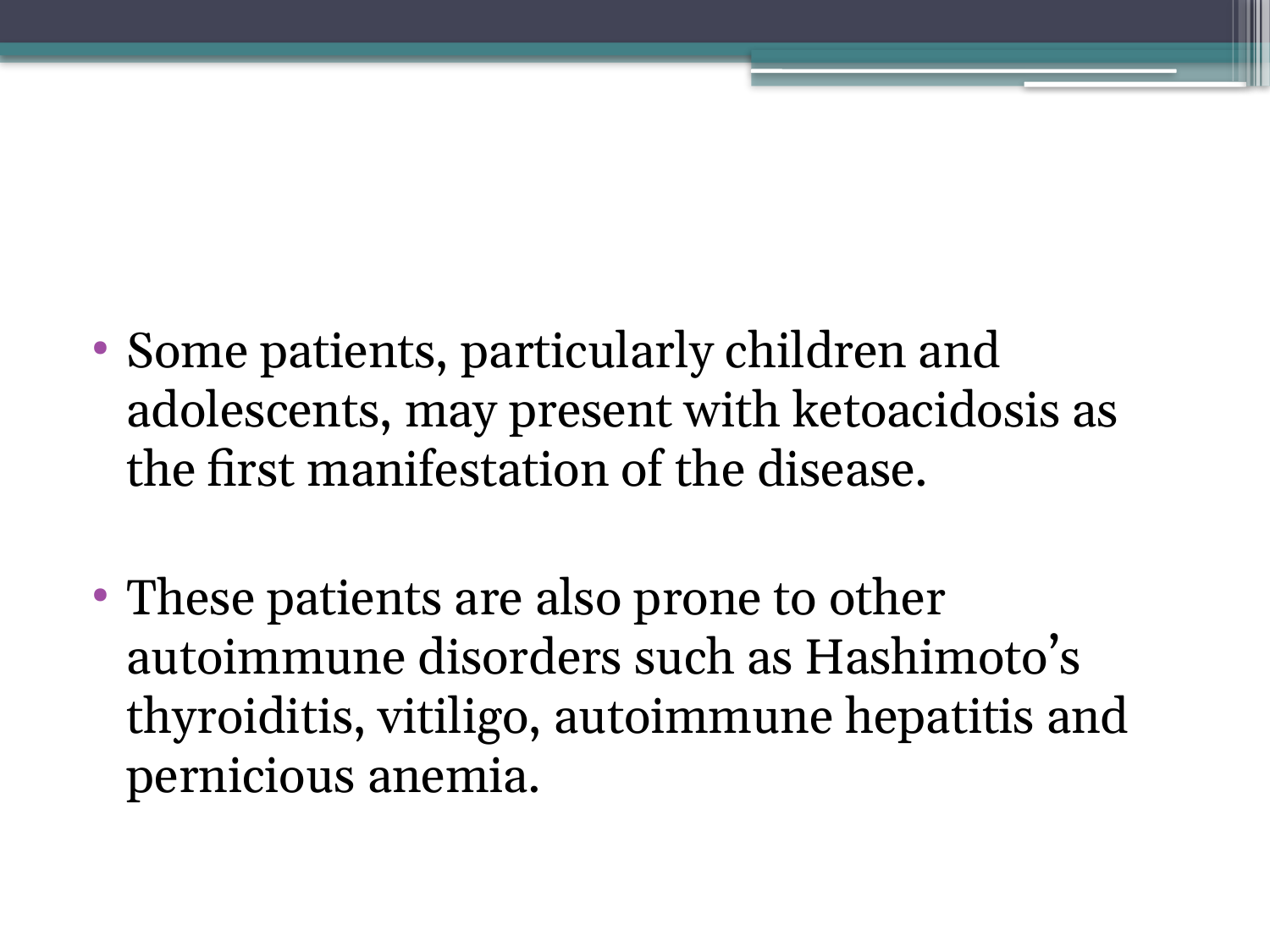

#
Some patients, particularly children and adolescents, may present with ketoacidosis as the first manifestation of the disease.

These patients are also prone to other autoimmune disorders such as Hashimoto’s thyroiditis, vitiligo, autoimmune hepatitis and pernicious anemia.